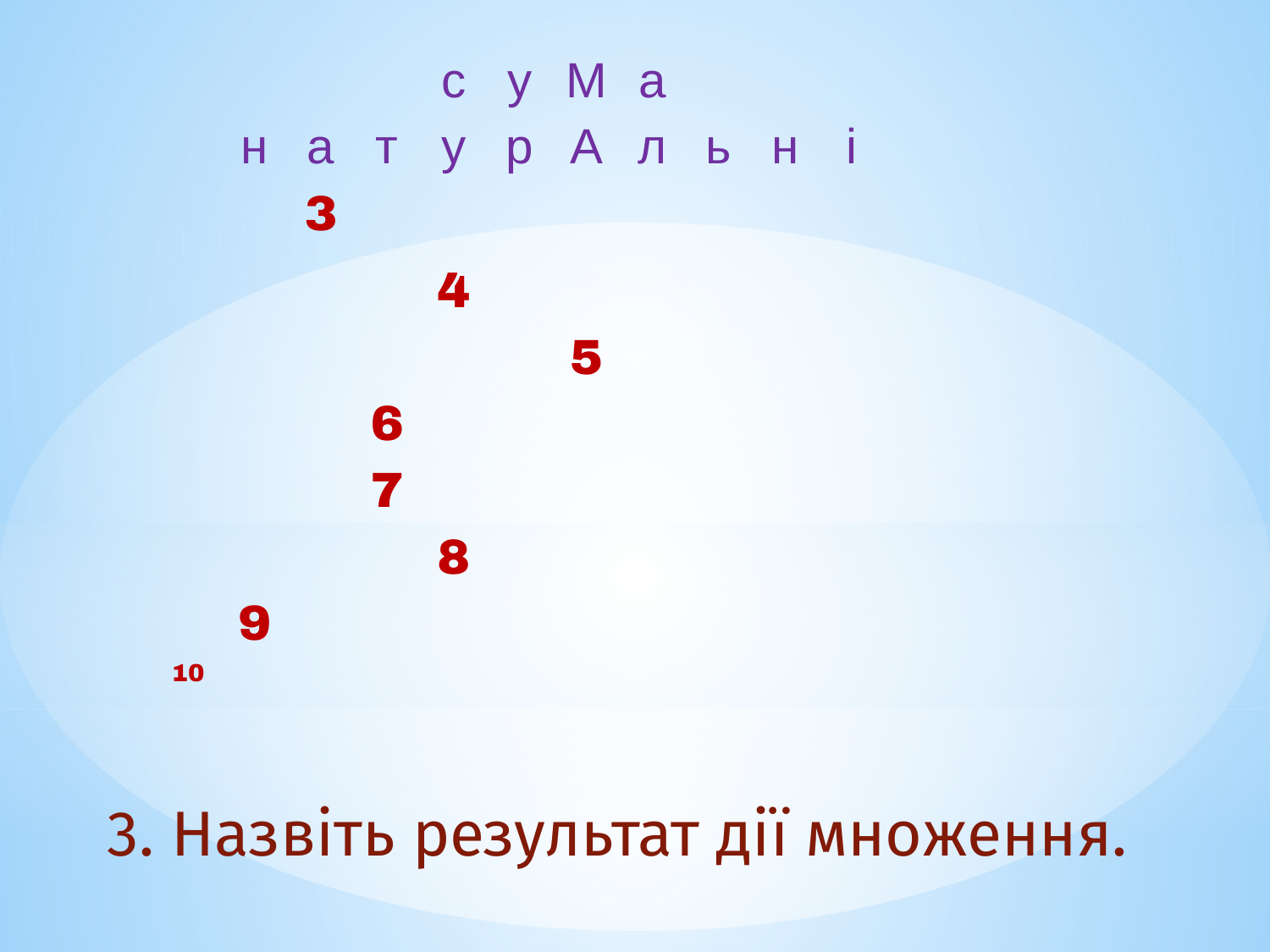

|  |  |  |  | с | у | М | а |  |  |  |  |  |  |
| --- | --- | --- | --- | --- | --- | --- | --- | --- | --- | --- | --- | --- | --- |
|  | н | а | т | у | р | А | л | ь | н | і |  |  |  |
|  |  | 3 |  |  |  |  |  |  |  |  |  |  |  |
|  |  |  |  | 4 |  |  |  |  |  |  |  |  |  |
|  |  |  |  |  |  | 5 |  |  |  |  |  |  |  |
|  |  |  | 6 |  |  |  |  |  |  |  |  |  |  |
|  |  |  | 7 |  |  |  |  |  |  |  |  |  |  |
|  |  |  |  | 8 |  |  |  |  |  |  |  |  |  |
|  | 9 |  |  |  |  |  |  |  |  |  |  |  |  |
| 10 |  |  |  |  |  |  |  |  |  |  |  |  |  |
3. Назвіть результат дії множення.